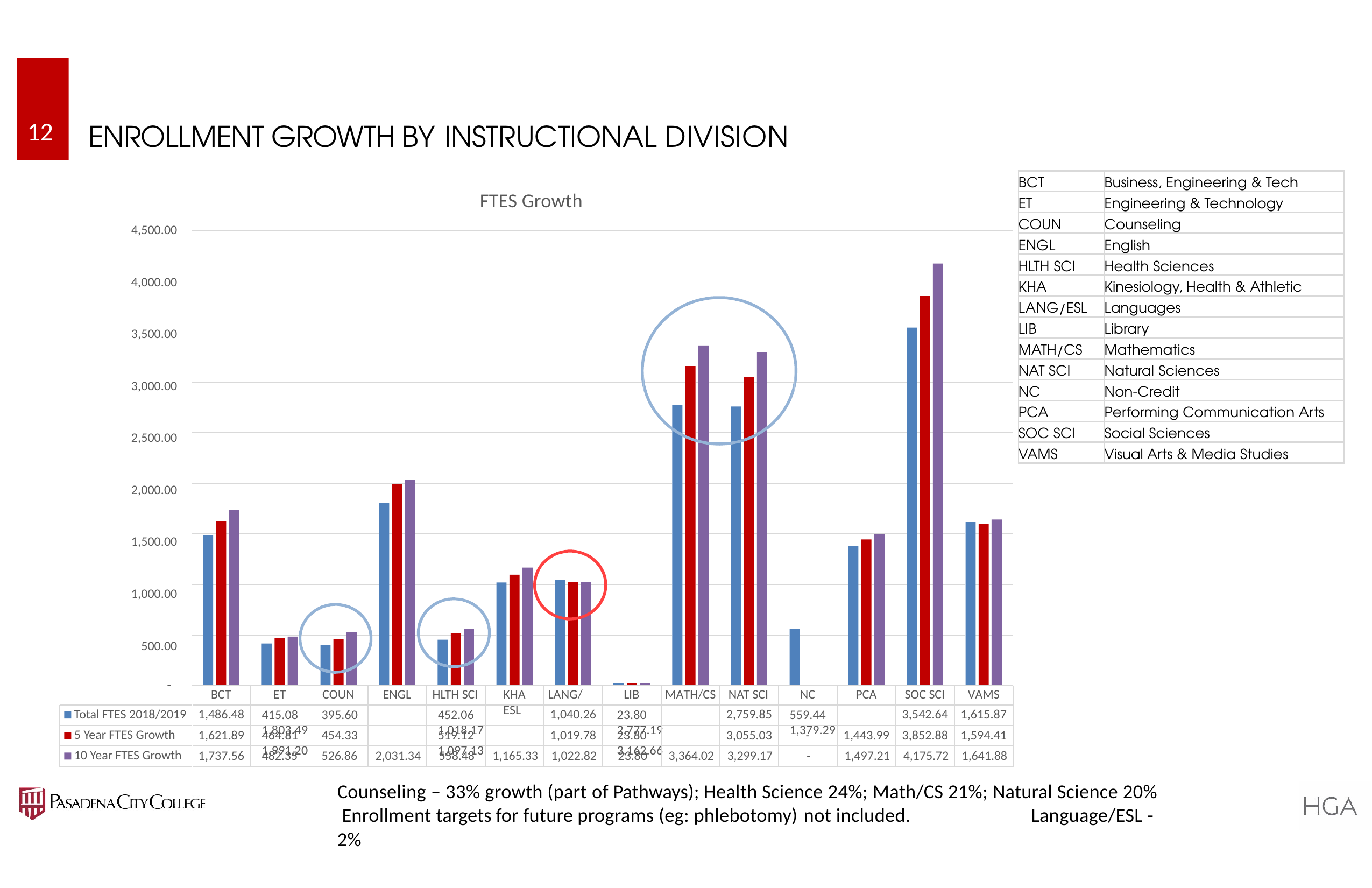

12
# ENROLLMENT GROWTH BY INSTRUCTIONAL DIVISION
| BCT | Business, Engineering & Tech |
| --- | --- |
| ET | Engineering & Technology |
| COUN | Counseling |
| ENGL | English |
| HLTH SCI | Health Sciences |
| KHA | Kinesiology, Health & Athletic |
| LANG/ESL | Languages |
| LIB | Library |
| MATH/CS | Mathematics |
| NAT SCI | Natural Sciences |
| NC | Non-Credit |
| PCA | Performing Communication Arts |
| SOC SCI | Social Sciences |
| VAMS | Visual Arts & Media Studies |
FTES Growth
4,500.00

4,000.00

3,500.00

3,000.00

2,500.00

2,000.00

1,500.00

1,000.00

500.00

-

BCT
ET
COUN
ENGL
HLTH SCI
KHA	LANG/ESL
LIB
MATH/CS
NAT SCI
NC
PCA
SOC SCI
VAMS

Total FTES 2018/2019
1,486.48
415.08	395.60	1,803.49
452.06	1,018.17
1,040.26
23.80	2,777.19
2,759.85
559.44	1,379.29
3,542.64
1,615.87

5 Year FTES Growth
1,621.89
464.81	454.33	1,991.20
519.12	1,097.13
1,019.78
23.80	3,162.66
3,055.03
-
1,443.99
3,852.88
1,594.41

10 Year FTES Growth
1,737.56
482.35	526.86	2,031.34	558.48	1,165.33	1,022.82	23.80	3,364.02	3,299.17	-	1,497.21	4,175.72	1,641.88

Counseling – 33% growth (part of Pathways); Health Science 24%; Math/CS 21%; Natural Science 20%  Enrollment targets for future programs (eg: phlebotomy) not included.	Language/ESL -2%